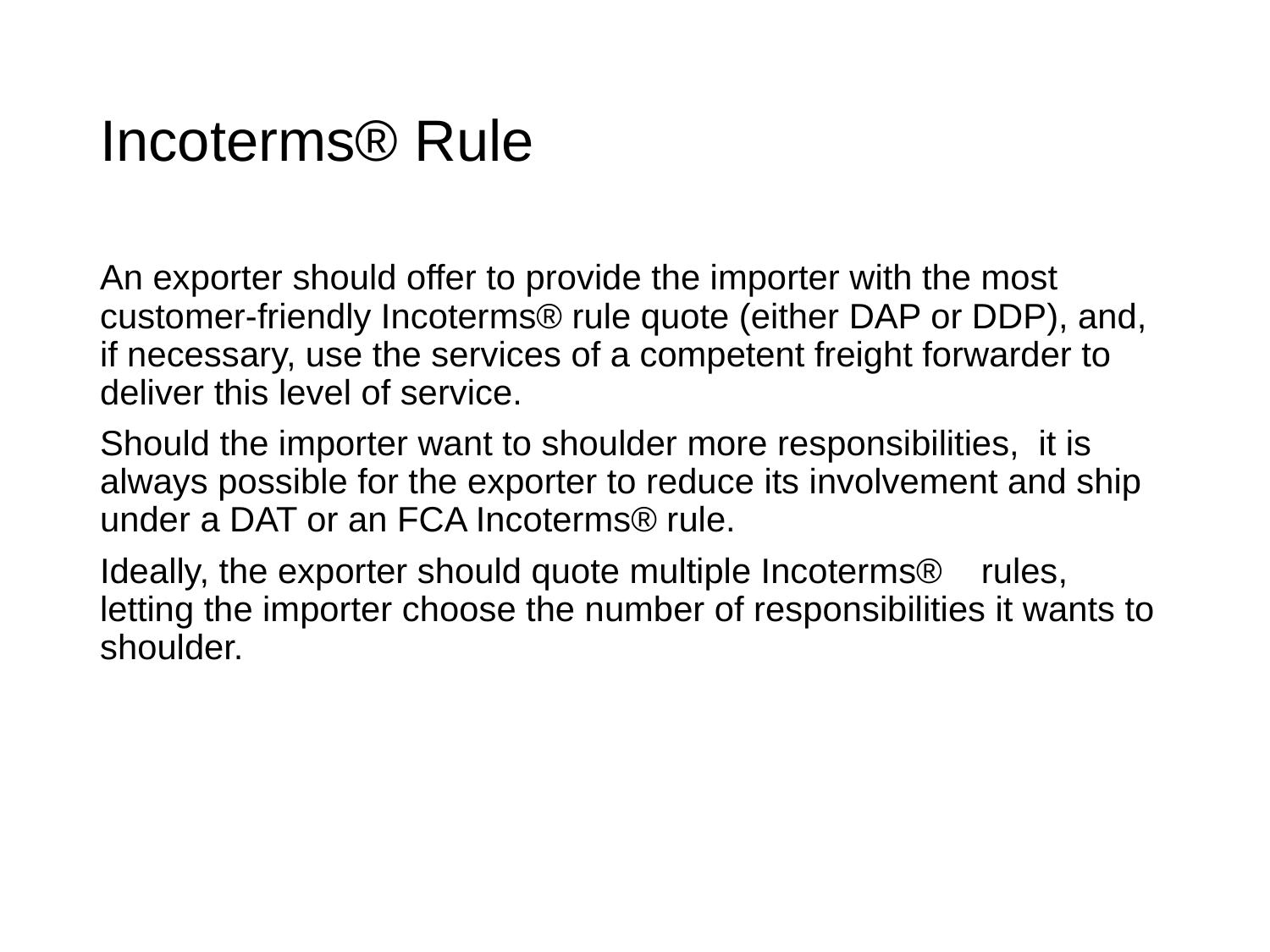

# Incoterms® Rule
An exporter should offer to provide the importer with the most customer-friendly Incoterms® rule quote (either DAP or DDP), and, if necessary, use the services of a competent freight forwarder to deliver this level of service.
Should the importer want to shoulder more responsibilities,  it is always possible for the exporter to reduce its involvement and ship under a DAT or an FCA Incoterms® rule.
Ideally, the exporter should quote multiple Incoterms®    rules, letting the importer choose the number of responsibilities it wants to shoulder.